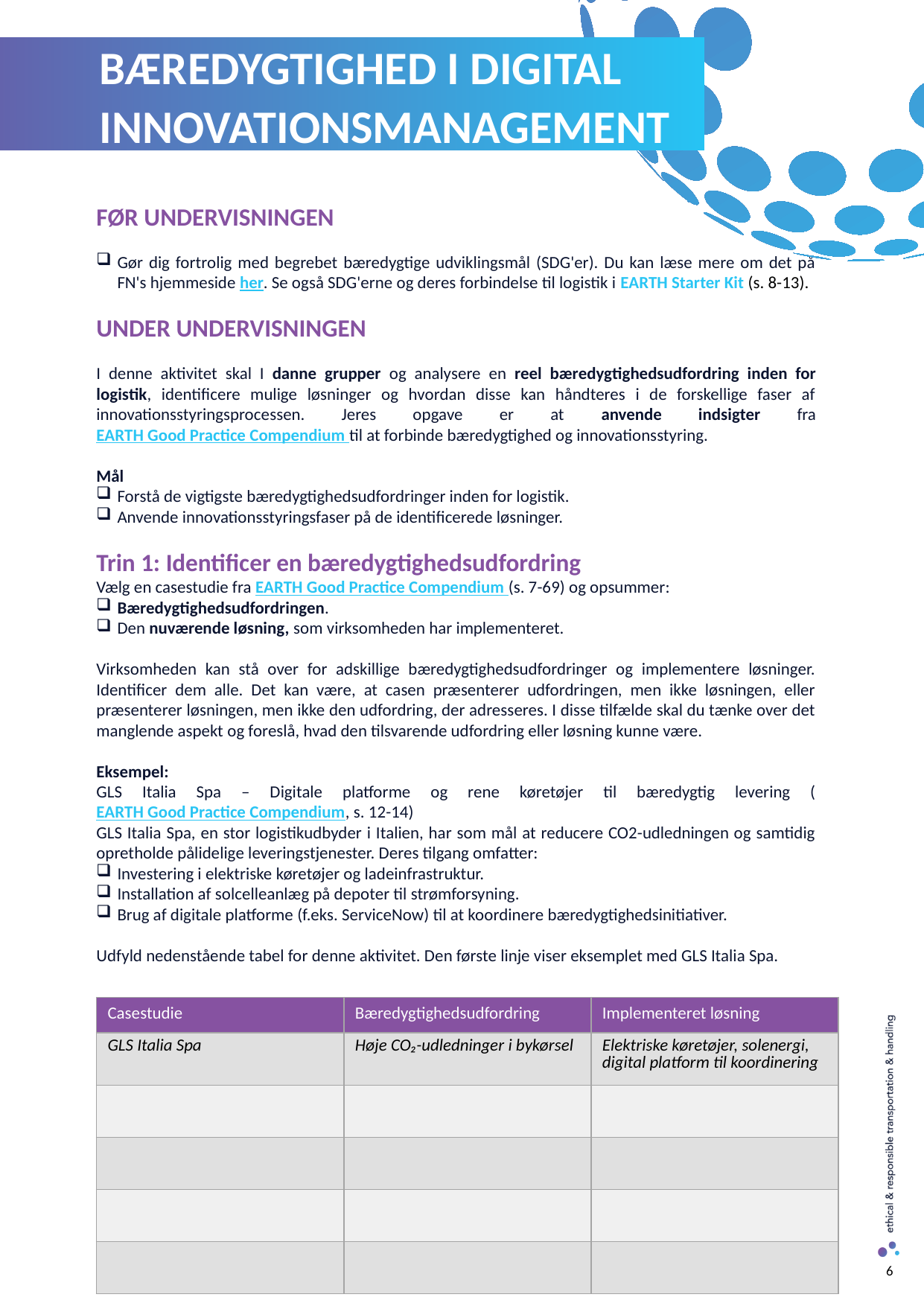

BÆREDYGTIGHED I DIGITAL INNOVATIONSMANAGEMENT
FØR UNDERVISNINGEN

Gør dig fortrolig med begrebet bæredygtige udviklingsmål (SDG'er). Du kan læse mere om det på FN's hjemmeside her. Se også SDG'erne og deres forbindelse til logistik i EARTH Starter Kit (s. 8-13).
​
UNDER UNDERVISNINGEN

I denne aktivitet skal I danne grupper og analysere en reel bæredygtighedsudfordring inden for logistik, identificere mulige løsninger og hvordan disse kan håndteres i de forskellige faser af innovationsstyringsprocessen. Jeres opgave er at anvende indsigter fra EARTH Good Practice Compendium til at forbinde bæredygtighed og innovationsstyring.

Mål
Forstå de vigtigste bæredygtighedsudfordringer inden for logistik.
Anvende innovationsstyringsfaser på de identificerede løsninger.

Trin 1: Identificer en bæredygtighedsudfordring
Vælg en casestudie fra EARTH Good Practice Compendium (s. 7-69) og opsummer:
Bæredygtighedsudfordringen.
Den nuværende løsning, som virksomheden har implementeret.

Virksomheden kan stå over for adskillige bæredygtighedsudfordringer og implementere løsninger. Identificer dem alle. Det kan være, at casen præsenterer udfordringen, men ikke løsningen, eller præsenterer løsningen, men ikke den udfordring, der adresseres. I disse tilfælde skal du tænke over det manglende aspekt og foreslå, hvad den tilsvarende udfordring eller løsning kunne være.

Eksempel:
GLS Italia Spa – Digitale platforme og rene køretøjer til bæredygtig levering (EARTH Good Practice Compendium, s. 12-14)
GLS Italia Spa, en stor logistikudbyder i Italien, har som mål at reducere CO2-udledningen og samtidig opretholde pålidelige leveringstjenester. Deres tilgang omfatter:
Investering i elektriske køretøjer og ladeinfrastruktur.
Installation af solcelleanlæg på depoter til strømforsyning.
Brug af digitale platforme (f.eks. ServiceNow) til at koordinere bæredygtighedsinitiativer.

Udfyld nedenstående tabel for denne aktivitet. Den første linje viser eksemplet med GLS Italia Spa.

| Casestudie | Bæredygtighedsudfordring | Implementeret løsning |
| --- | --- | --- |
| GLS Italia Spa | Høje CO₂-udledninger i bykørsel | Elektriske køretøjer, solenergi, digital platform til koordinering |
|  |  |  |
|  |  |  |
|  |  |  |
|  |  |  |
6